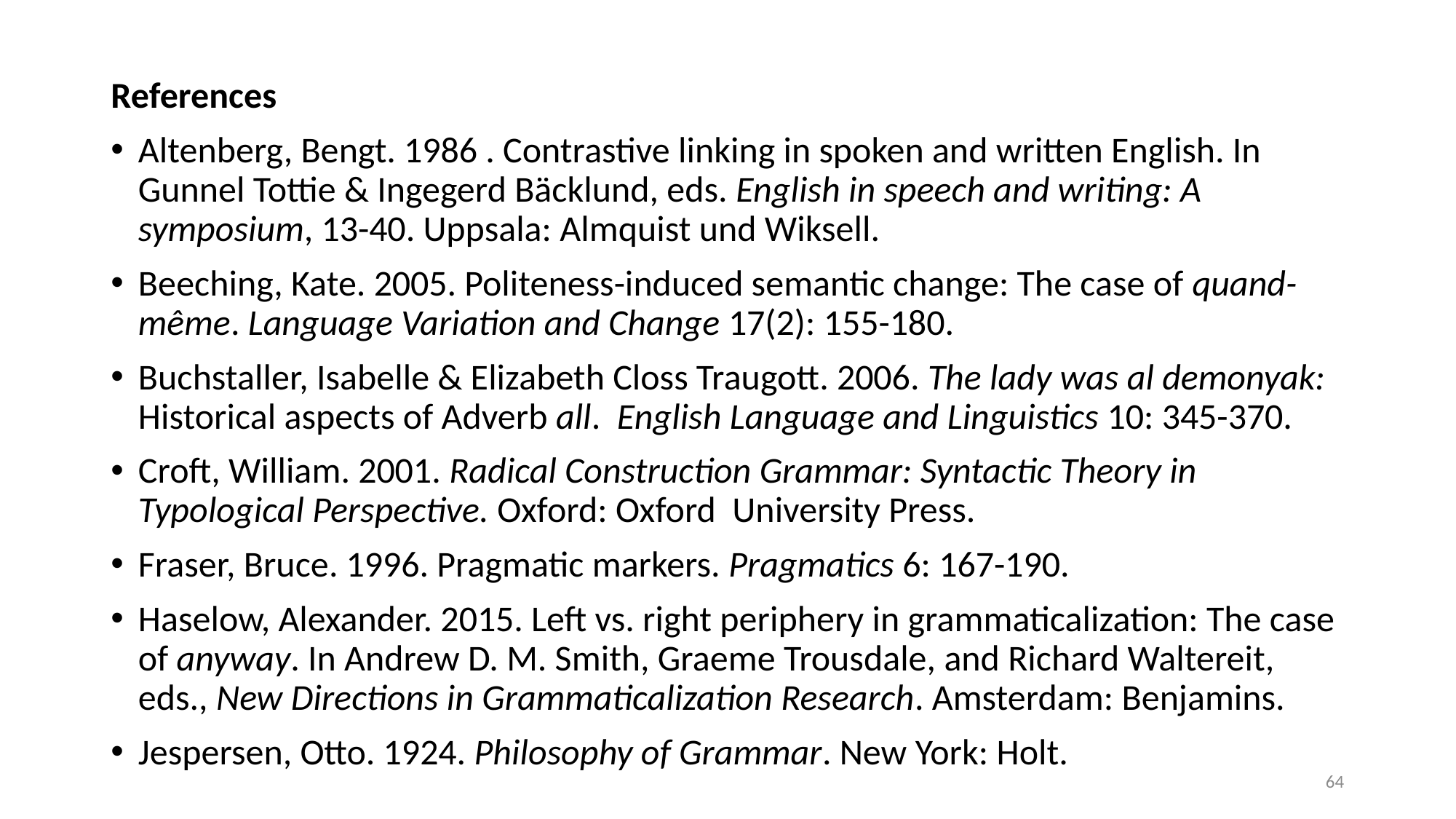

References
Altenberg, Bengt. 1986 . Contrastive linking in spoken and written English. In Gunnel Tottie & Ingegerd Bäcklund, eds. English in speech and writing: A symposium, 13-40. Uppsala: Almquist und Wiksell.
Beeching, Kate. 2005. Politeness-induced semantic change: The case of quand- même. Language Variation and Change 17(2): 155-180.
Buchstaller, Isabelle & Elizabeth Closs Traugott. 2006. The lady was al demonyak: Historical aspects of Adverb all.  English Language and Linguistics 10: 345-370.
Croft, William. 2001. Radical Construction Grammar: Syntactic Theory in Typological Perspective. Oxford: Oxford  University Press.
Fraser, Bruce. 1996. Pragmatic markers. Pragmatics 6: 167-190.
Haselow, Alexander. 2015. Left vs. right periphery in grammaticalization: The case of anyway. In Andrew D. M. Smith, Graeme Trousdale, and Richard Waltereit, eds., New Directions in Grammaticalization Research. Amsterdam: Benjamins.
Jespersen, Otto. 1924. Philosophy of Grammar. New York: Holt.

64